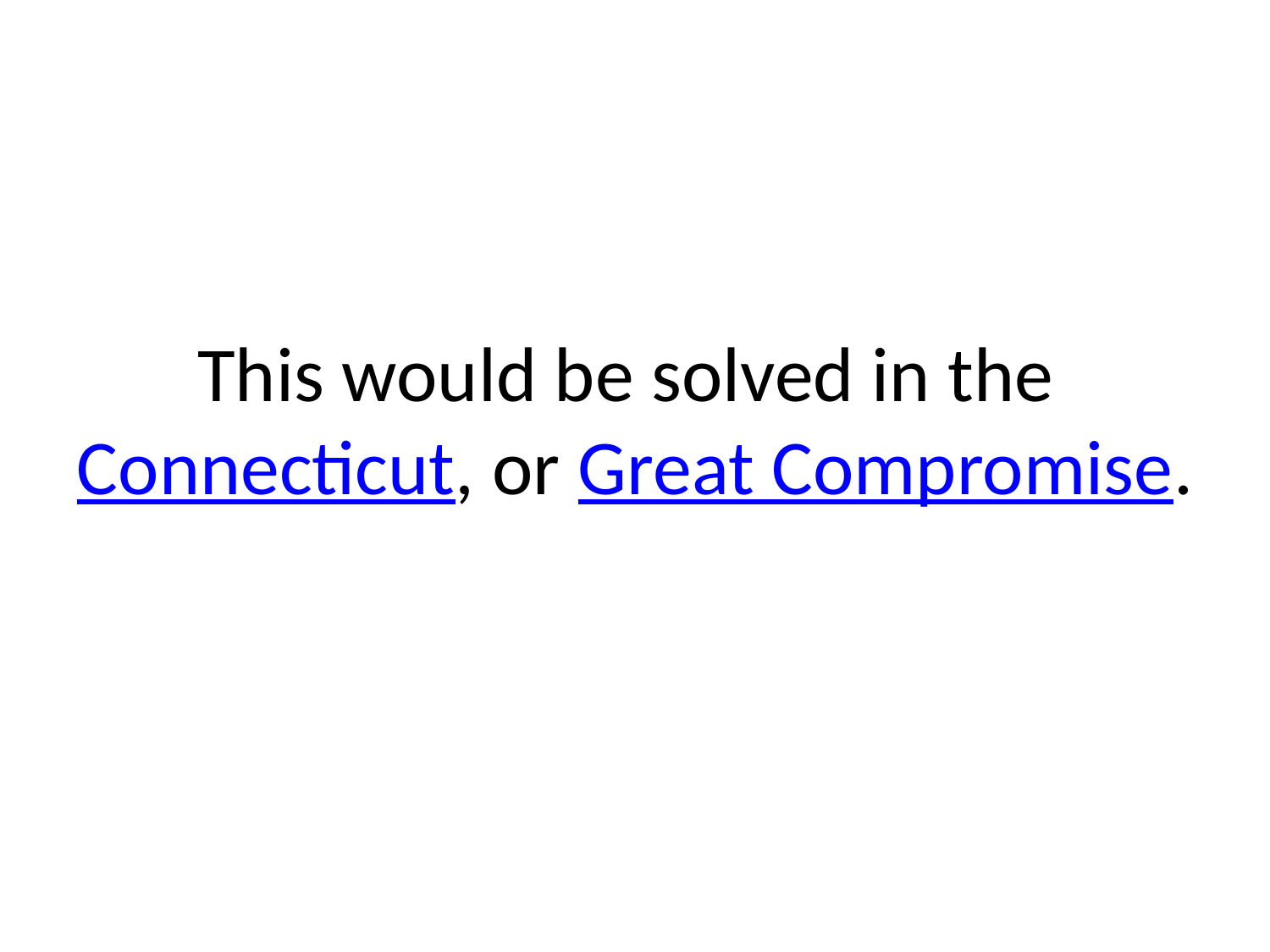

# This would be solved in the Connecticut, or Great Compromise.